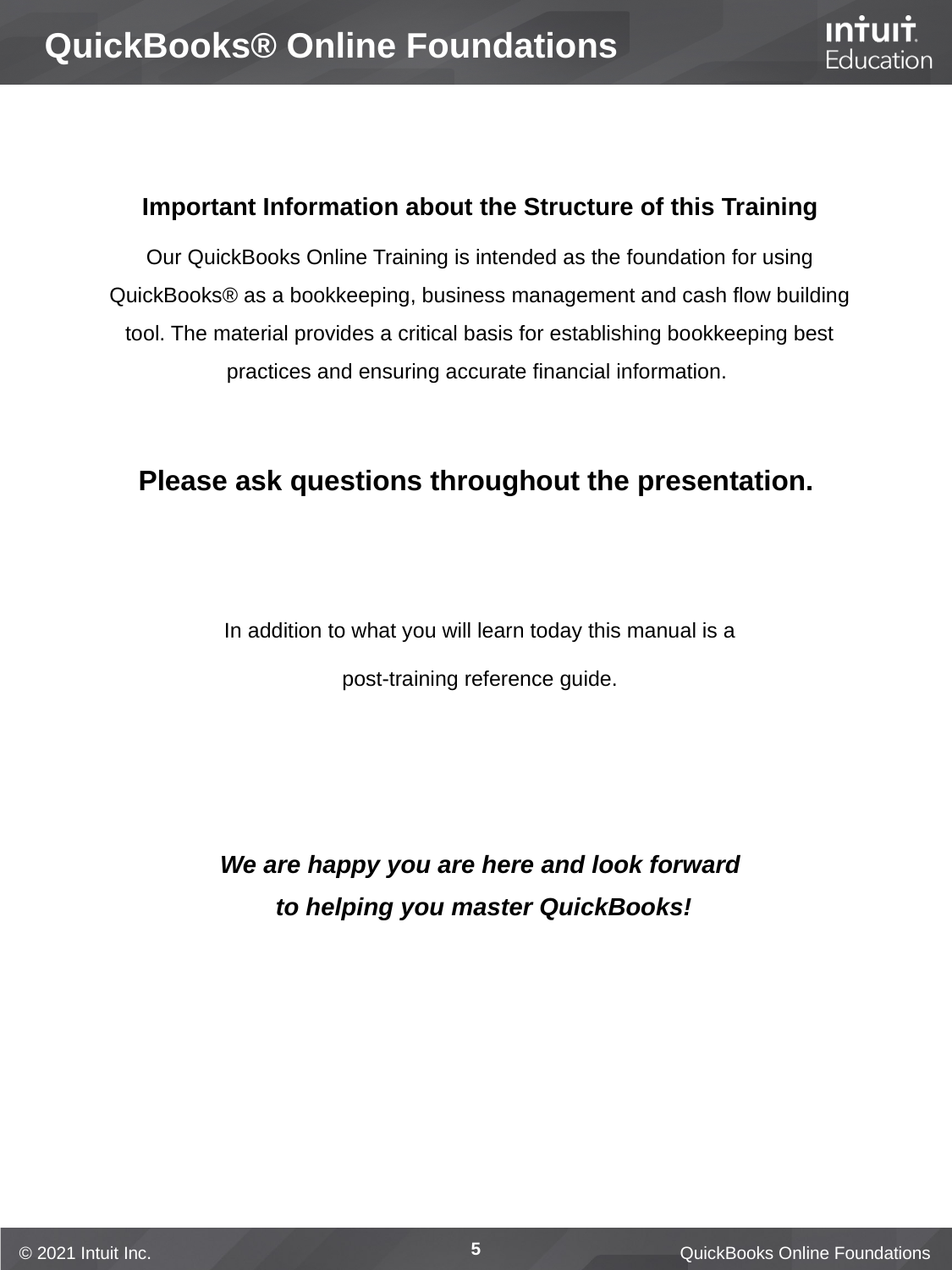

# QuickBooks® Online Foundations
Important Information about the Structure of this Training
Our QuickBooks Online Training is intended as the foundation for using QuickBooks® as a bookkeeping, business management and cash flow building tool. The material provides a critical basis for establishing bookkeeping best practices and ensuring accurate financial information.

Please ask questions throughout the presentation.

In addition to what you will learn today this manual is a
 post-training reference guide.

We are happy you are here and look forward
 to helping you master QuickBooks!

5